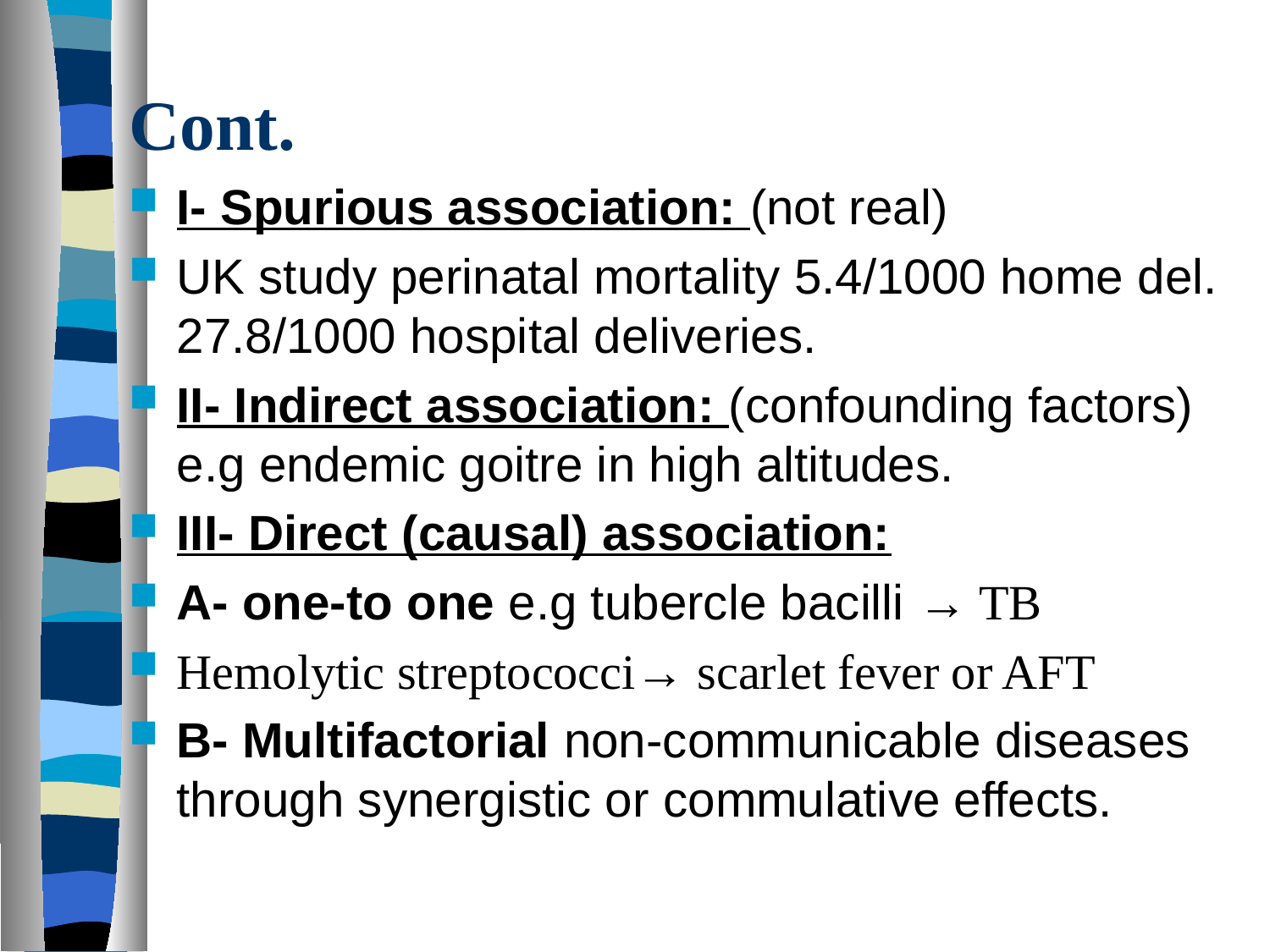

# Cont.
I- Spurious association: (not real)
UK study perinatal mortality 5.4/1000 home del. 27.8/1000 hospital deliveries.
II- Indirect association: (confounding factors) e.g endemic goitre in high altitudes.
III- Direct (causal) association:
A- one-to one e.g tubercle bacilli → TB
Hemolytic streptococci→ scarlet fever or AFT
B- Multifactorial non-communicable diseases through synergistic or commulative effects.